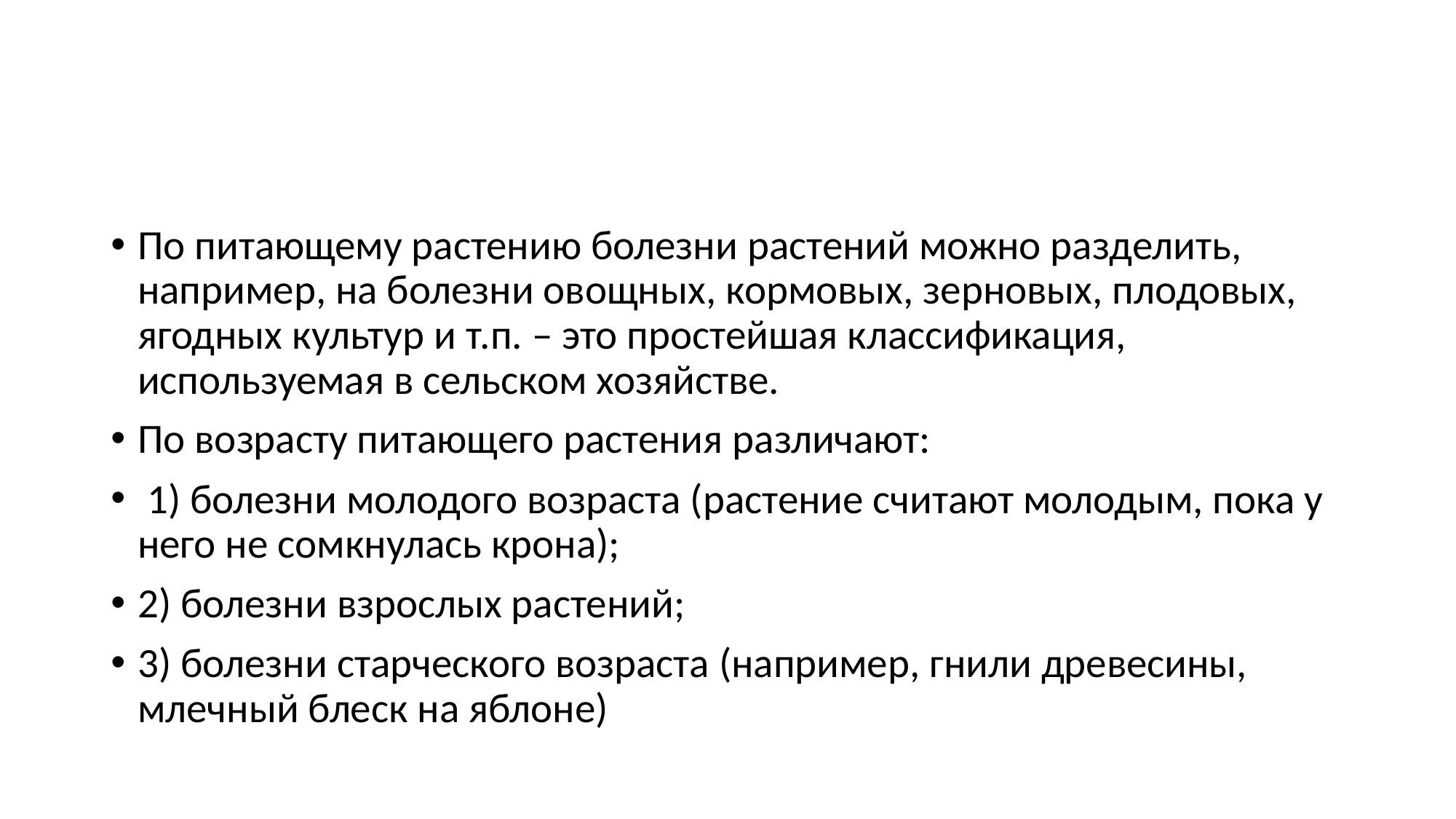

#
По питающему растению болезни растений можно разделить, например, на болезни овощных, кормовых, зерновых, плодовых, ягодных культур и т.п. – это простейшая классификация, используемая в сельском хозяйстве.
По возрасту питающего растения различают:
 1) болезни молодого возраста (растение считают молодым, пока у него не сомкнулась крона);
2) болезни взрослых растений;
3) болезни старческого возраста (например, гнили древесины, млечный блеск на яблоне)